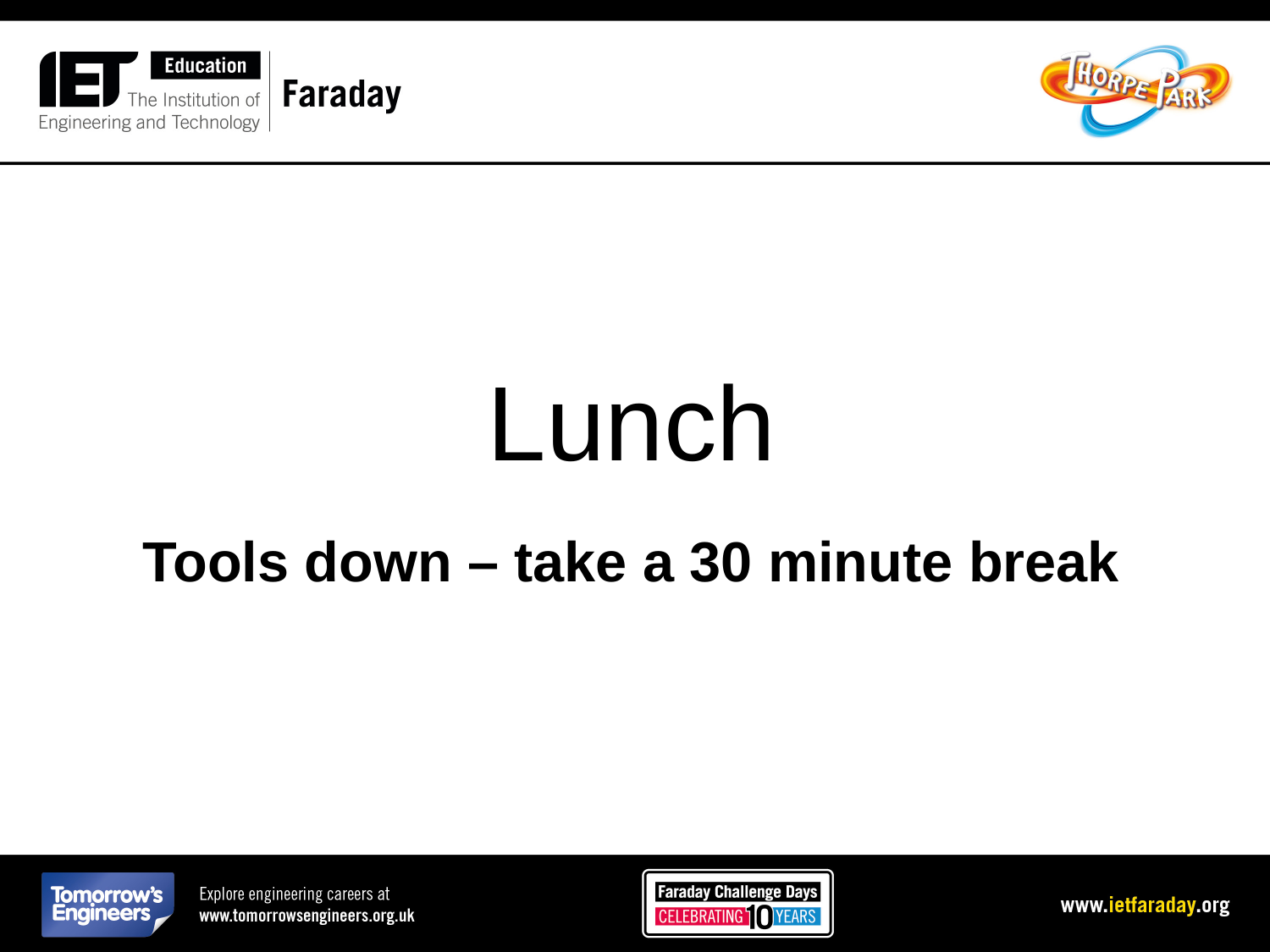

# Lunch
Tools down – take a 30 minute break